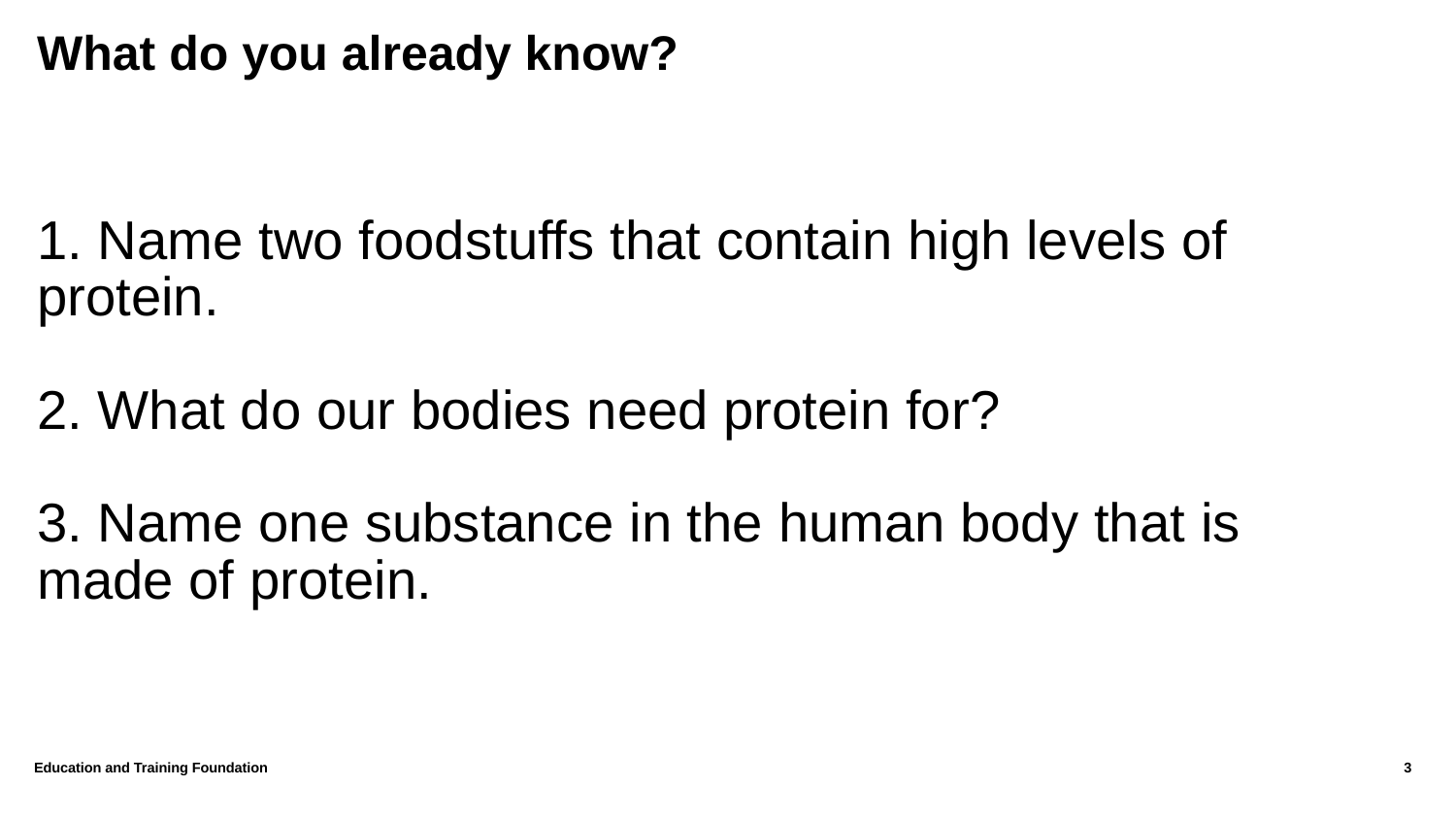

# What do you already know?
1. Name two foodstuffs that contain high levels of protein.

2. What do our bodies need protein for?

3. Name one substance in the human body that is made of protein.
Education and Training Foundation
3